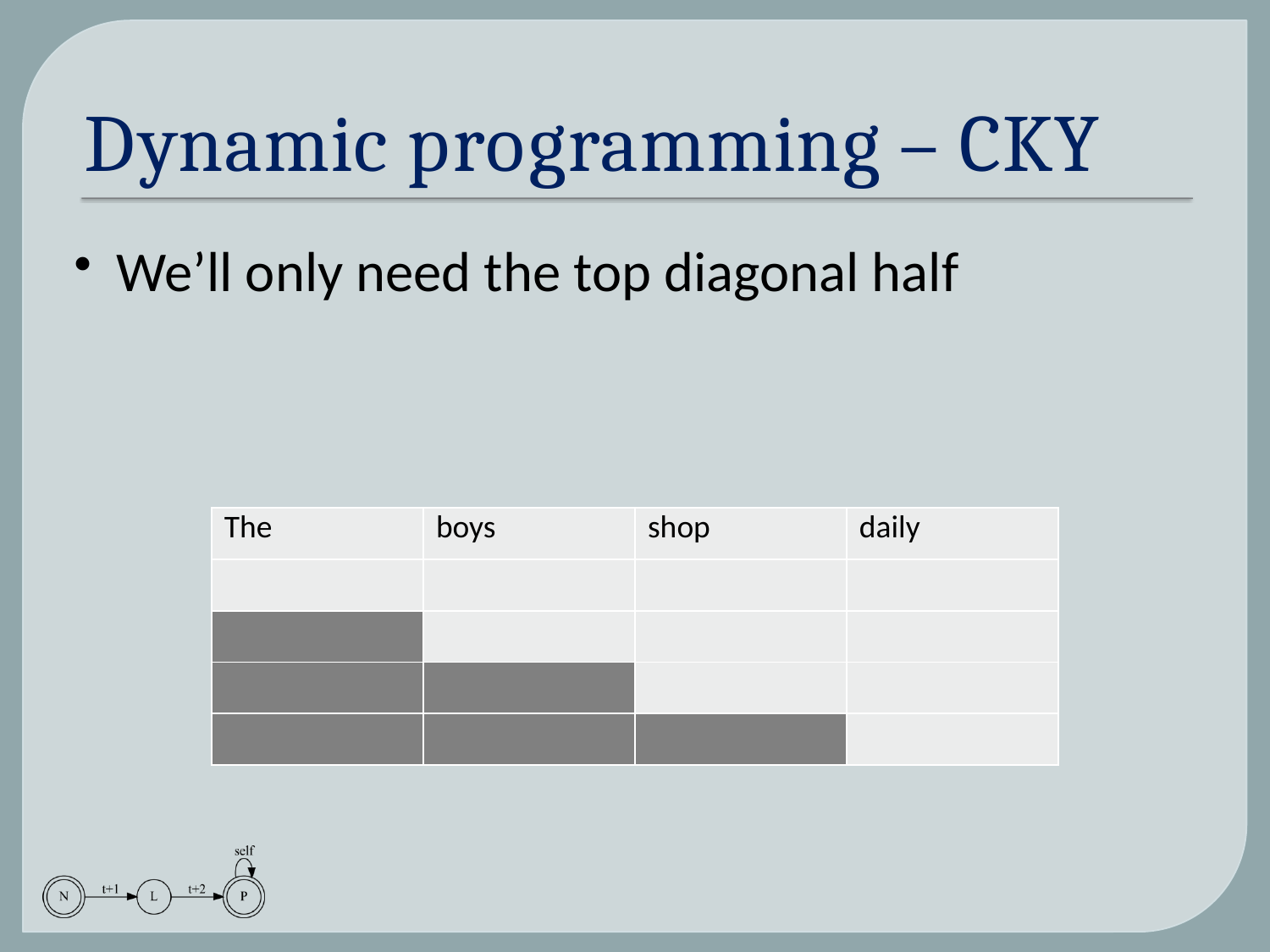

# Dynamic programming – CKY
We’ll only need the top diagonal half
| The | boys | shop | daily |
| --- | --- | --- | --- |
|  |  |  |  |
|  |  |  |  |
|  |  |  |  |
|  |  |  |  |